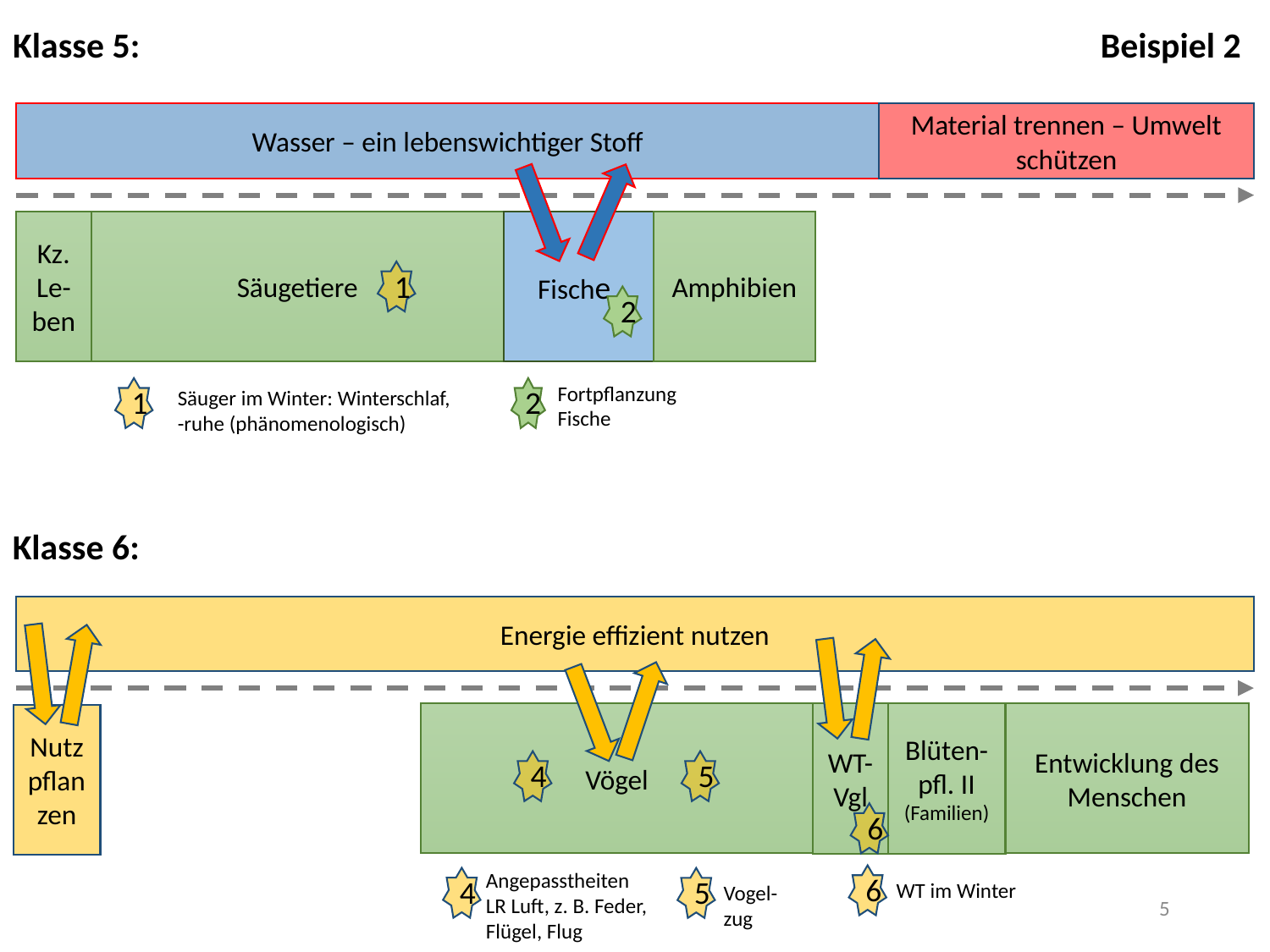

Klasse 5:
Beispiel 2
Wasser – ein lebenswichtiger Stoff
Material trennen – Umwelt schützen

Kz. Le-ben
Säugetiere
   Fische
Amphibien
1
2
Fortpflanzung
Fische
2
1
Säuger im Winter: Winterschlaf, -ruhe (phänomenologisch)
Klasse 6:
Energie effizient nutzen

Vögel
Entwicklung des Menschen
WT-Vgl
Blüten-pfl. II
(Familien)
Nutzpflanzen
4
5
6
Angepasstheiten LR Luft, z. B. Feder, Flügel, Flug
4
6
WT im Winter
5
Vogel-zug
5